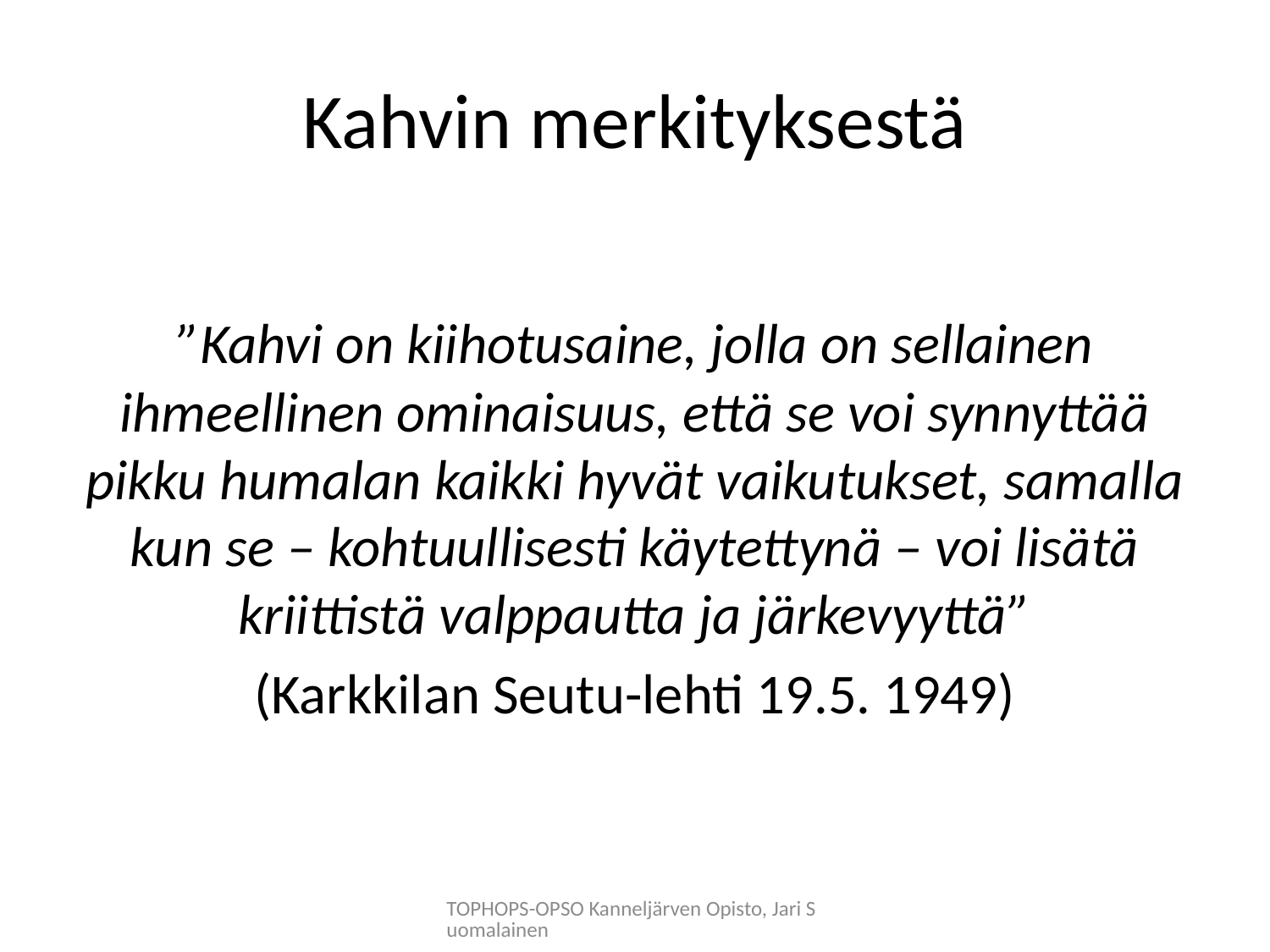

# Kahvin merkityksestä

”Kahvi on kiihotusaine, jolla on sellainen ihmeellinen ominaisuus, että se voi synnyttää pikku humalan kaikki hyvät vaikutukset, samalla kun se – kohtuullisesti käytettynä – voi lisätä kriittistä valppautta ja järkevyyttä”
(Karkkilan Seutu-lehti 19.5. 1949)
TOPHOPS-OPSO Kanneljärven Opisto, Jari Suomalainen